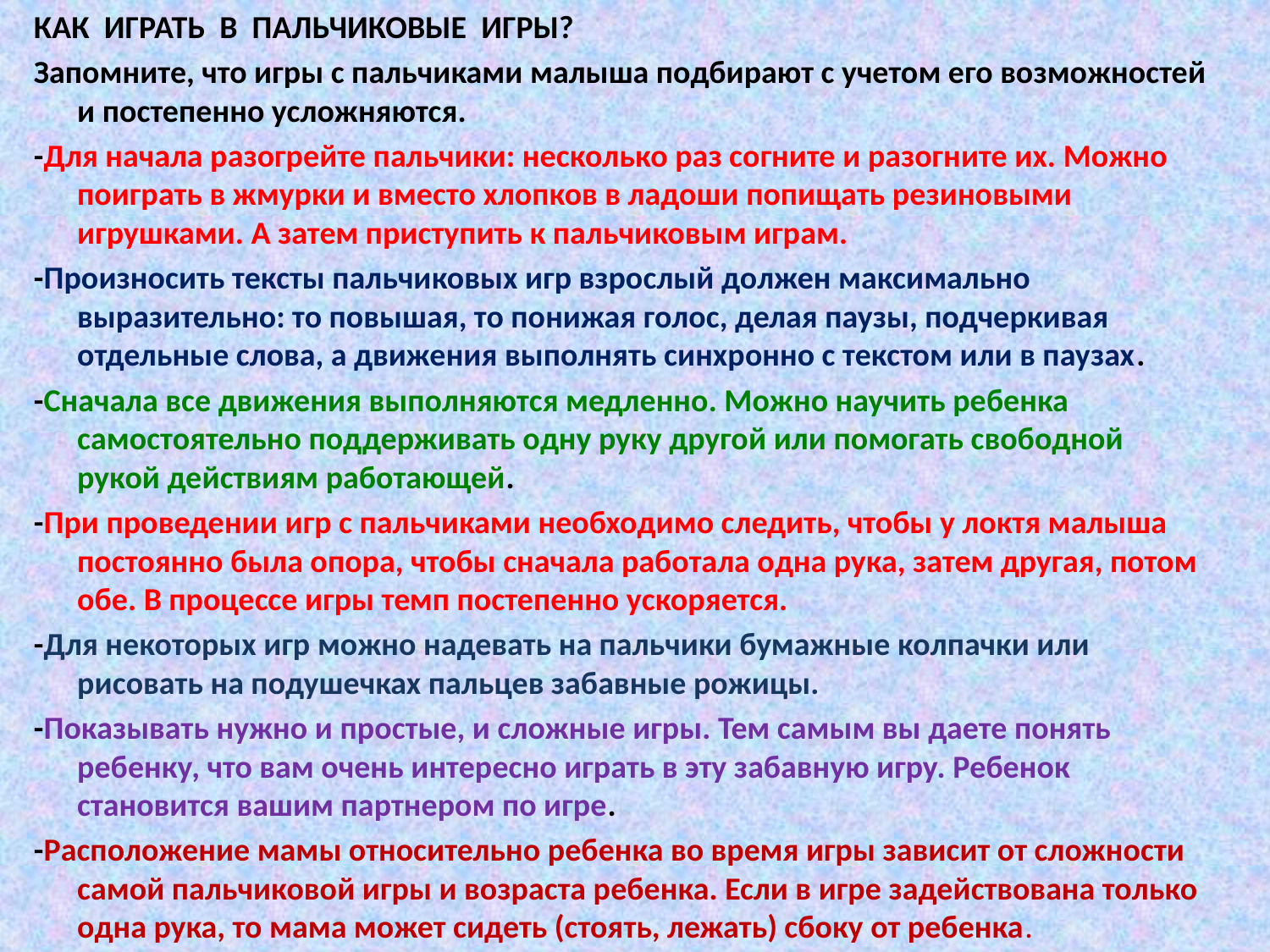

КАК  ИГРАТЬ  В  ПАЛЬЧИКОВЫЕ  ИГРЫ?
Запомните, что игры с пальчиками малыша подбирают с учетом его возможностей и постепенно усложняются.
-Для начала разогрейте пальчики: несколько раз согните и разогните их. Можно поиграть в жмурки и вместо хлопков в ладоши попищать резиновыми игрушками. А затем приступить к пальчиковым играм.
-Произносить тексты пальчиковых игр взрослый должен максимально выразительно: то повышая, то понижая голос, делая паузы, подчеркивая отдельные слова, а движения выполнять синхронно с текстом или в паузах.
-Сначала все движения выполняются медленно. Можно научить ребенка самостоятельно поддерживать одну руку другой или помогать свободной рукой действиям работающей.
-При проведении игр с пальчиками необходимо следить, чтобы у локтя малыша постоянно была опора, чтобы сначала работала одна рука, затем другая, потом обе. В процессе игры темп постепенно ускоряется.
-Для некоторых игр можно надевать на пальчики бумажные колпачки или рисовать на подушечках пальцев забавные рожицы.
-Показывать нужно и простые, и сложные игры. Тем самым вы даете понять ребенку, что вам очень интересно играть в эту забавную игру. Ребенок становится вашим партнером по игре.
-Расположение мамы относительно ребенка во время игры зависит от сложности самой пальчиковой игры и возраста ребенка. Если в игре задействована только одна рука, то мама может сидеть (стоять, лежать) сбоку от ребенка.